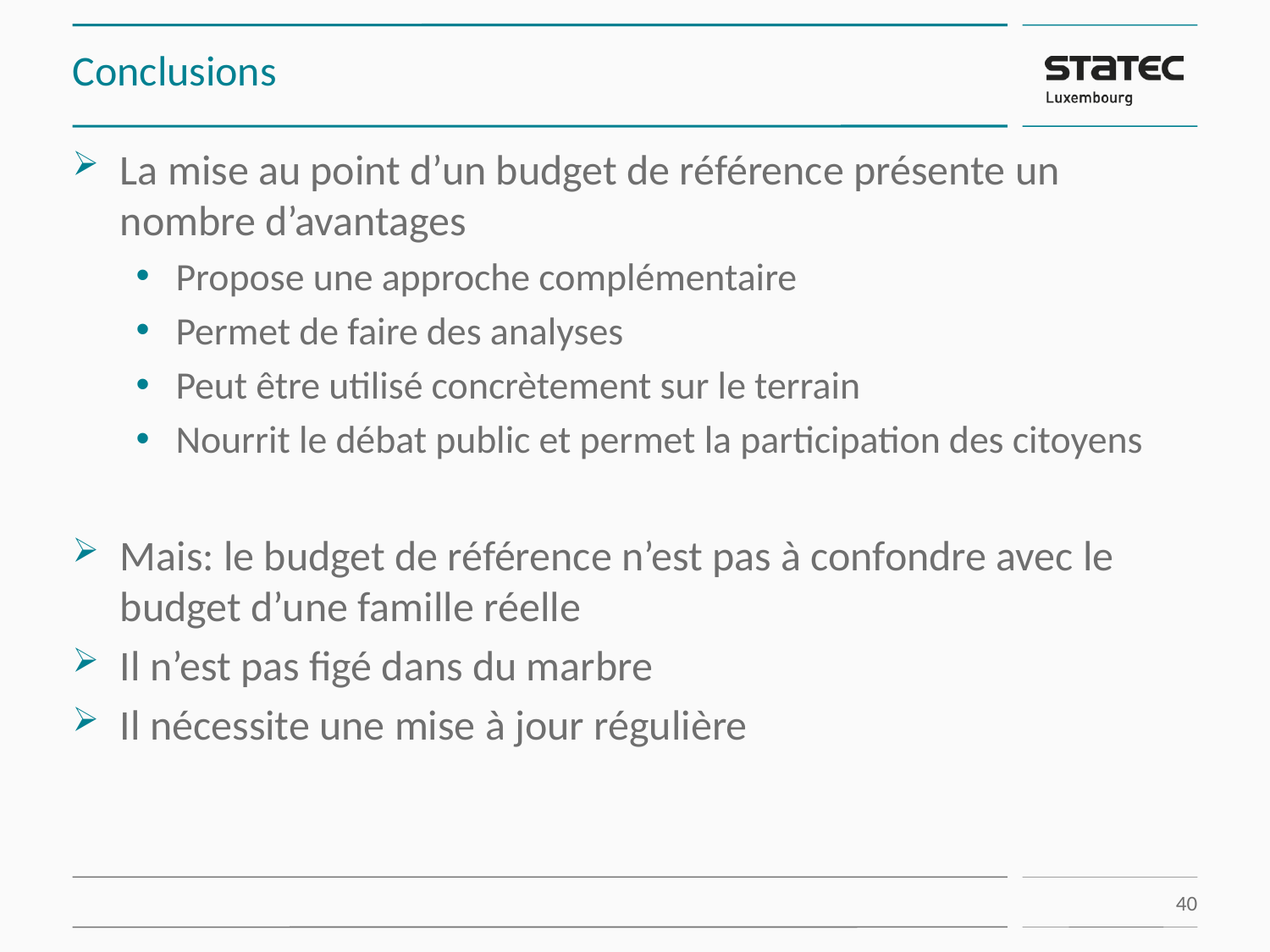

# Conclusions
La mise au point d’un budget de référence présente un nombre d’avantages
Propose une approche complémentaire
Permet de faire des analyses
Peut être utilisé concrètement sur le terrain
Nourrit le débat public et permet la participation des citoyens

Mais: le budget de référence n’est pas à confondre avec le budget d’une famille réelle
Il n’est pas figé dans du marbre
Il nécessite une mise à jour régulière

40